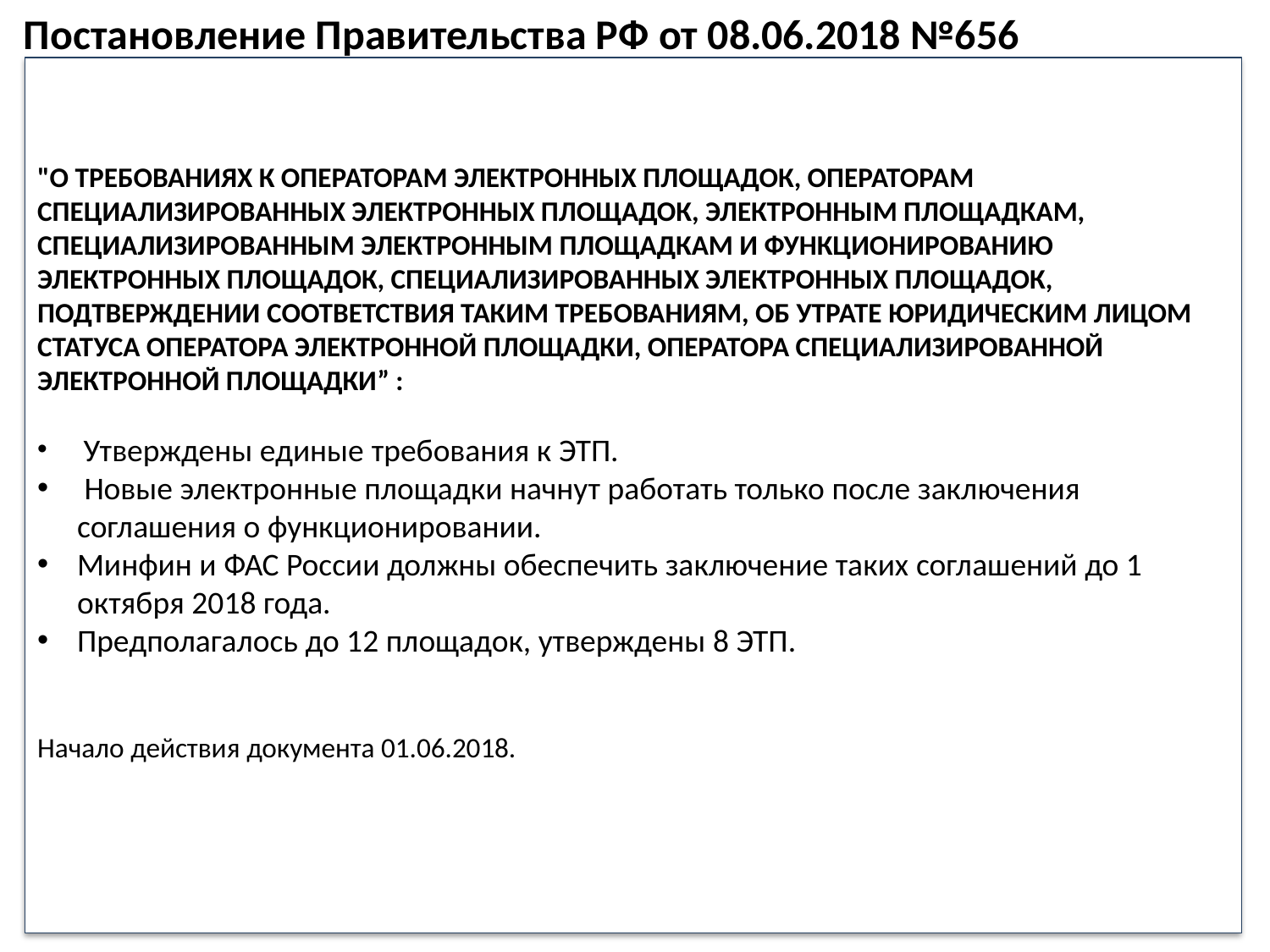

Постановление Правительства РФ от 08.06.2018 №656
"О ТРЕБОВАНИЯХ К ОПЕРАТОРАМ ЭЛЕКТРОННЫХ ПЛОЩАДОК, ОПЕРАТОРАМ СПЕЦИАЛИЗИРОВАННЫХ ЭЛЕКТРОННЫХ ПЛОЩАДОК, ЭЛЕКТРОННЫМ ПЛОЩАДКАМ, СПЕЦИАЛИЗИРОВАННЫМ ЭЛЕКТРОННЫМ ПЛОЩАДКАМ И ФУНКЦИОНИРОВАНИЮ ЭЛЕКТРОННЫХ ПЛОЩАДОК, СПЕЦИАЛИЗИРОВАННЫХ ЭЛЕКТРОННЫХ ПЛОЩАДОК, ПОДТВЕРЖДЕНИИ СООТВЕТСТВИЯ ТАКИМ ТРЕБОВАНИЯМ, ОБ УТРАТЕ ЮРИДИЧЕСКИМ ЛИЦОМ СТАТУСА ОПЕРАТОРА ЭЛЕКТРОННОЙ ПЛОЩАДКИ, ОПЕРАТОРА СПЕЦИАЛИЗИРОВАННОЙ ЭЛЕКТРОННОЙ ПЛОЩАДКИ” :

 Утверждены единые требования к ЭТП.
 Новые электронные площадки начнут работать только после заключения соглашения о функционировании.
Минфин и ФАС России должны обеспечить заключение таких соглашений до 1 октября 2018 года.
Предполагалось до 12 площадок, утверждены 8 ЭТП.

Начало действия документа 01.06.2018.

94